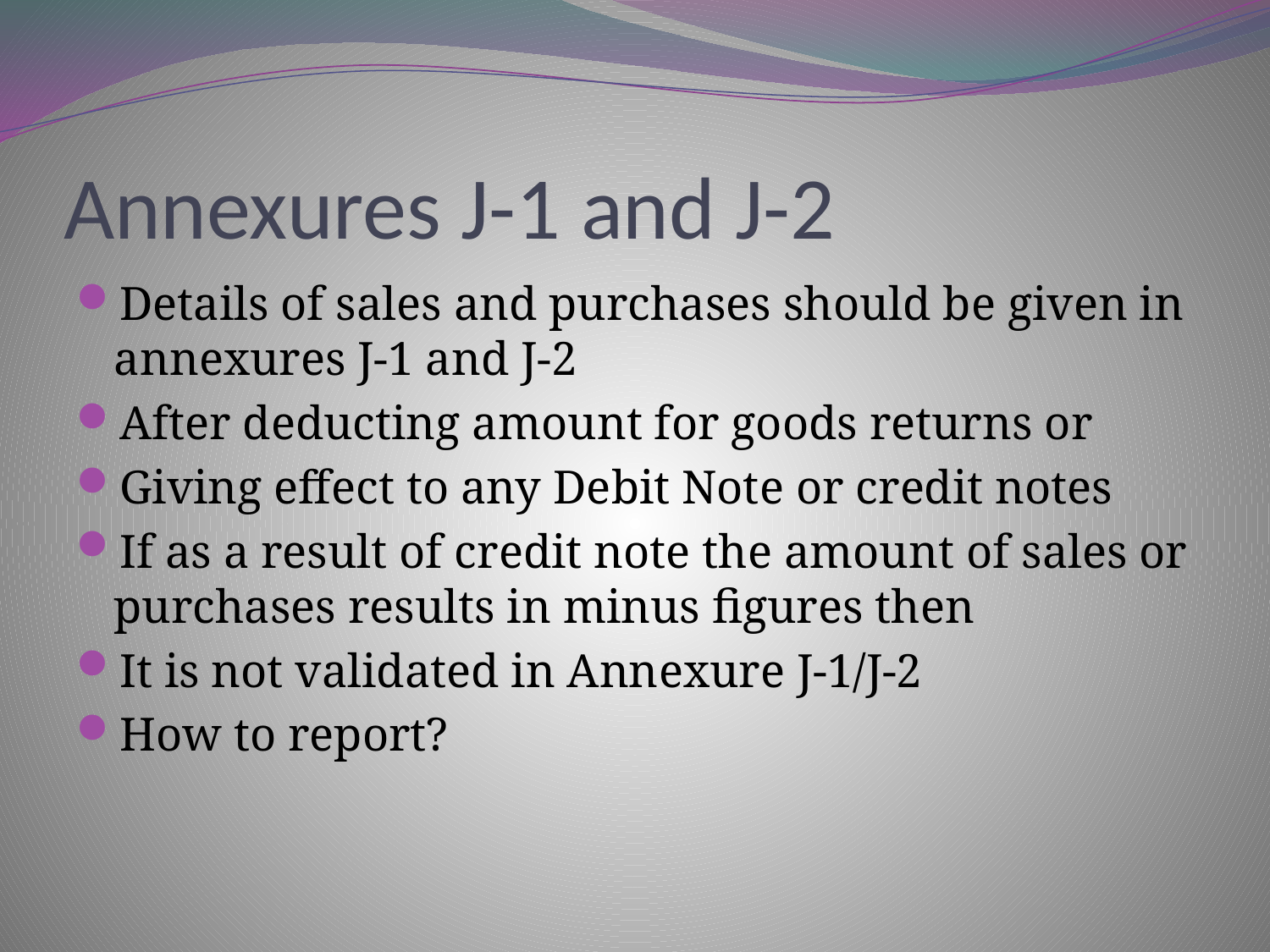

# Annexures J-1 and J-2
Details of sales and purchases should be given in annexures J-1 and J-2
After deducting amount for goods returns or
Giving effect to any Debit Note or credit notes
If as a result of credit note the amount of sales or purchases results in minus figures then
It is not validated in Annexure J-1/J-2
How to report?